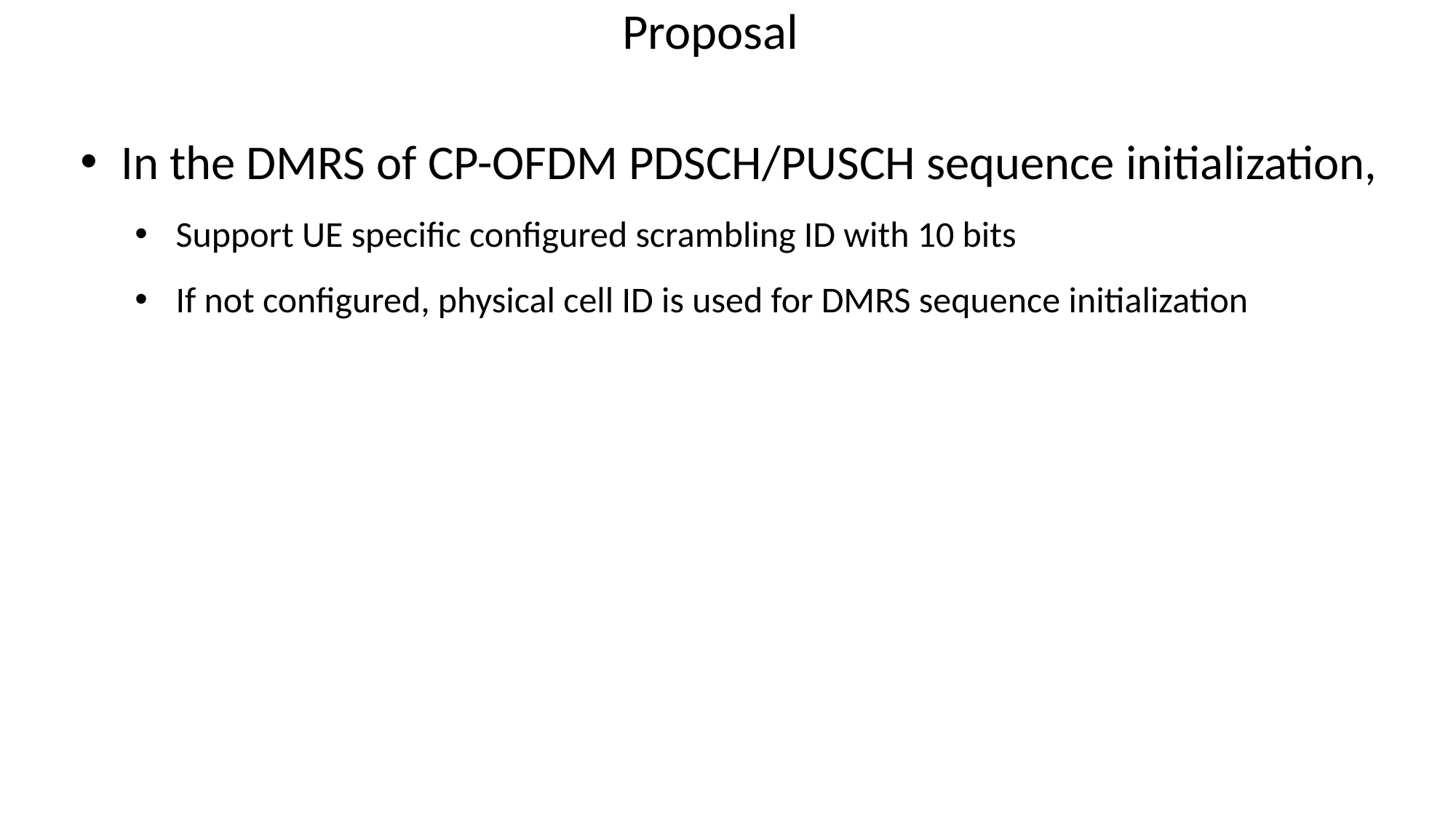

# Proposal
In the DMRS of CP-OFDM PDSCH/PUSCH sequence initialization,
Support UE specific configured scrambling ID with 10 bits
If not configured, physical cell ID is used for DMRS sequence initialization